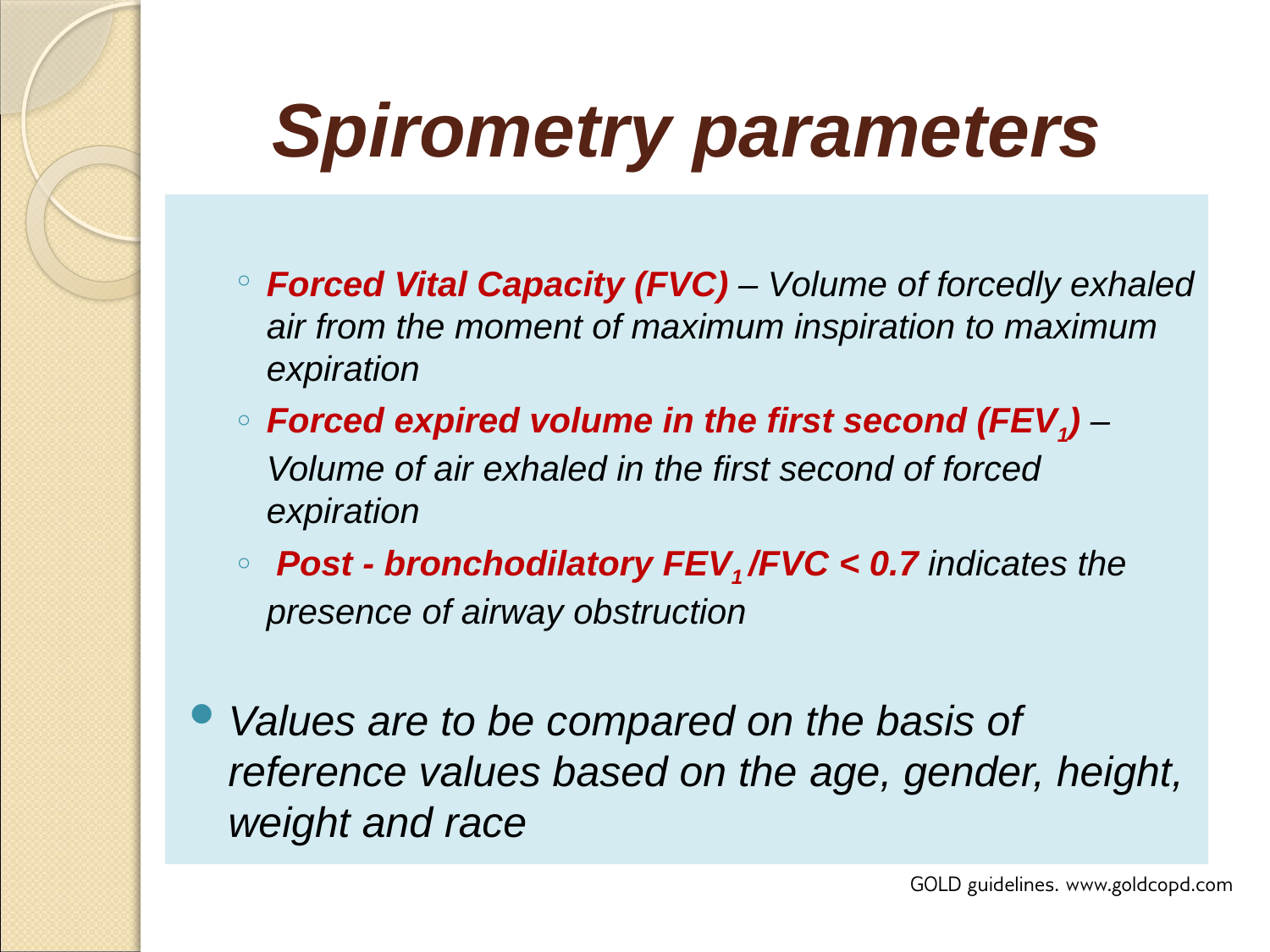

# Spirometry parameters

Forced Vital Capacity (FVC) – Volume of forcedly exhaled air from the moment of maximum inspiration to maximum expiration
Forced expired volume in the first second (FEV1) – Volume of air exhaled in the first second of forced expiration
 Post - bronchodilatory FEV1 /FVC < 0.7 indicates the presence of airway obstruction

Values are to be compared on the basis of reference values based on the age, gender, height, weight and race
GOLD guidelines. www.goldcopd.com